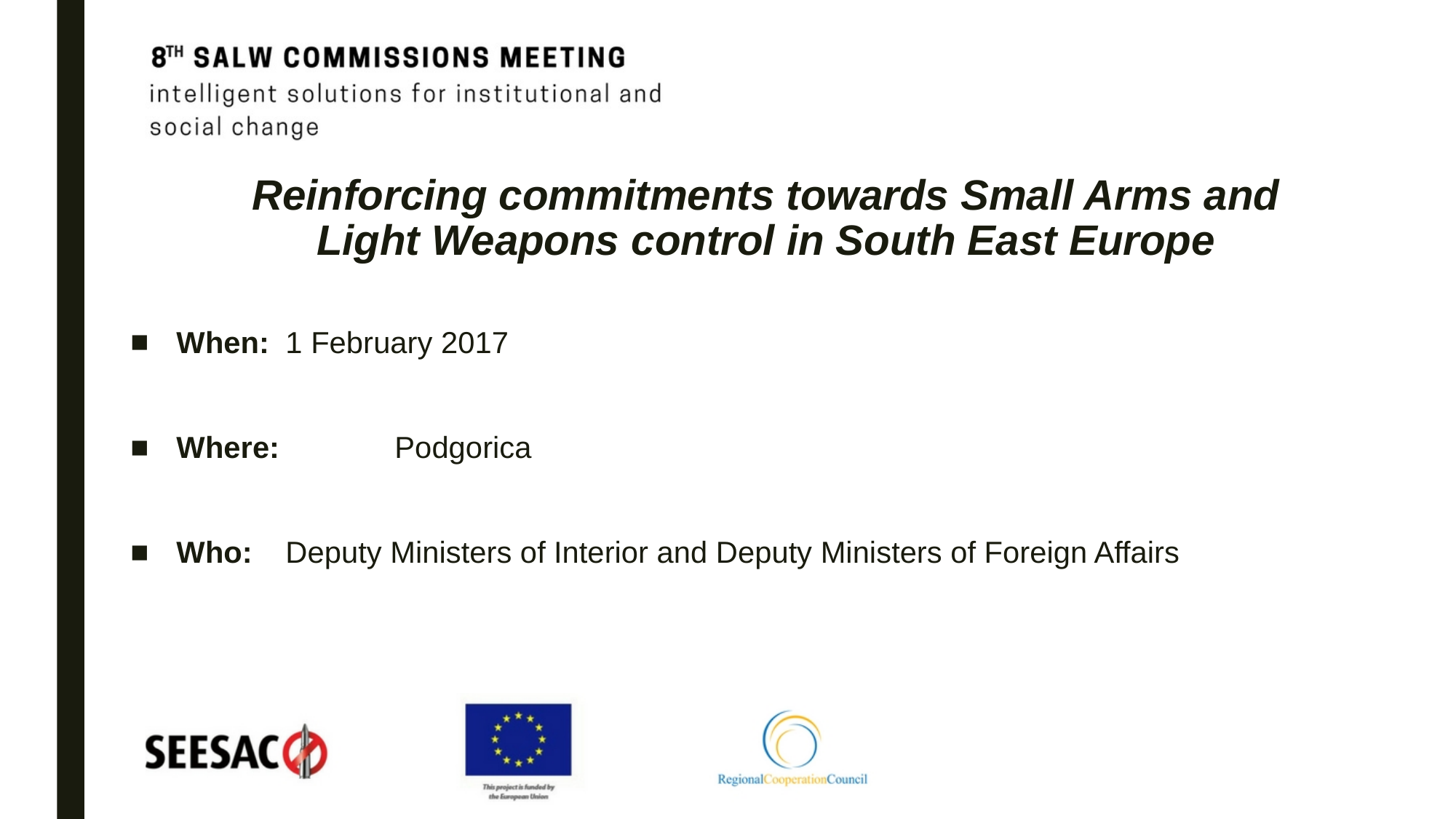

# Reinforcing commitments towards Small Arms and Light Weapons control in South East Europe

When: 	1 February 2017

Where: 	Podgorica

Who:	Deputy Ministers of Interior and Deputy Ministers of Foreign Affairs